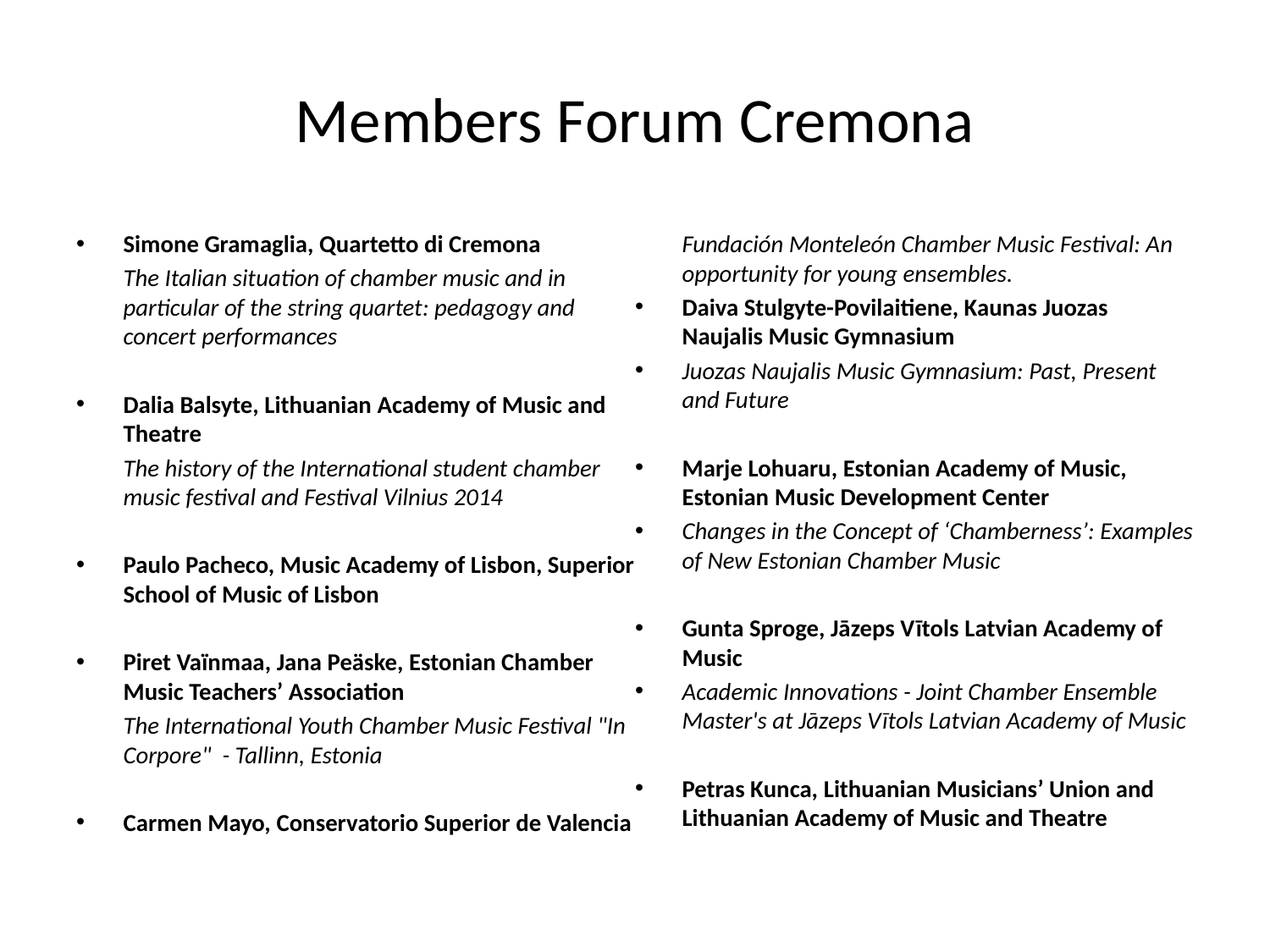

# Members Forum Cremona
Simone Gramaglia, Quartetto di Cremona
	The Italian situation of chamber music and in particular of the string quartet: pedagogy and concert performances

Dalia Balsyte, Lithuanian Academy of Music and Theatre
	The history of the International student chamber music festival and Festival Vilnius 2014

Paulo Pacheco, Music Academy of Lisbon, Superior School of Music of Lisbon

Piret Vaïnmaa, Jana Peäske, Estonian Chamber Music Teachers’ Association
	The International Youth Chamber Music Festival "In Corpore"  - Tallinn, Estonia

Carmen Mayo, Conservatorio Superior de Valencia
	Fundación Monteleón Chamber Music Festival: An opportunity for young ensembles.
Daiva Stulgyte-Povilaitiene, Kaunas Juozas Naujalis Music Gymnasium
Juozas Naujalis Music Gymnasium: Past, Present and Future

Marje Lohuaru, Estonian Academy of Music, Estonian Music Development Center
Changes in the Concept of ‘Chamberness’: Examples of New Estonian Chamber Music

Gunta Sproge, Jāzeps Vītols Latvian Academy of Music
Academic Innovations - Joint Chamber Ensemble Master's at Jāzeps Vītols Latvian Academy of Music

Petras Kunca, Lithuanian Musicians’ Union and Lithuanian Academy of Music and Theatre